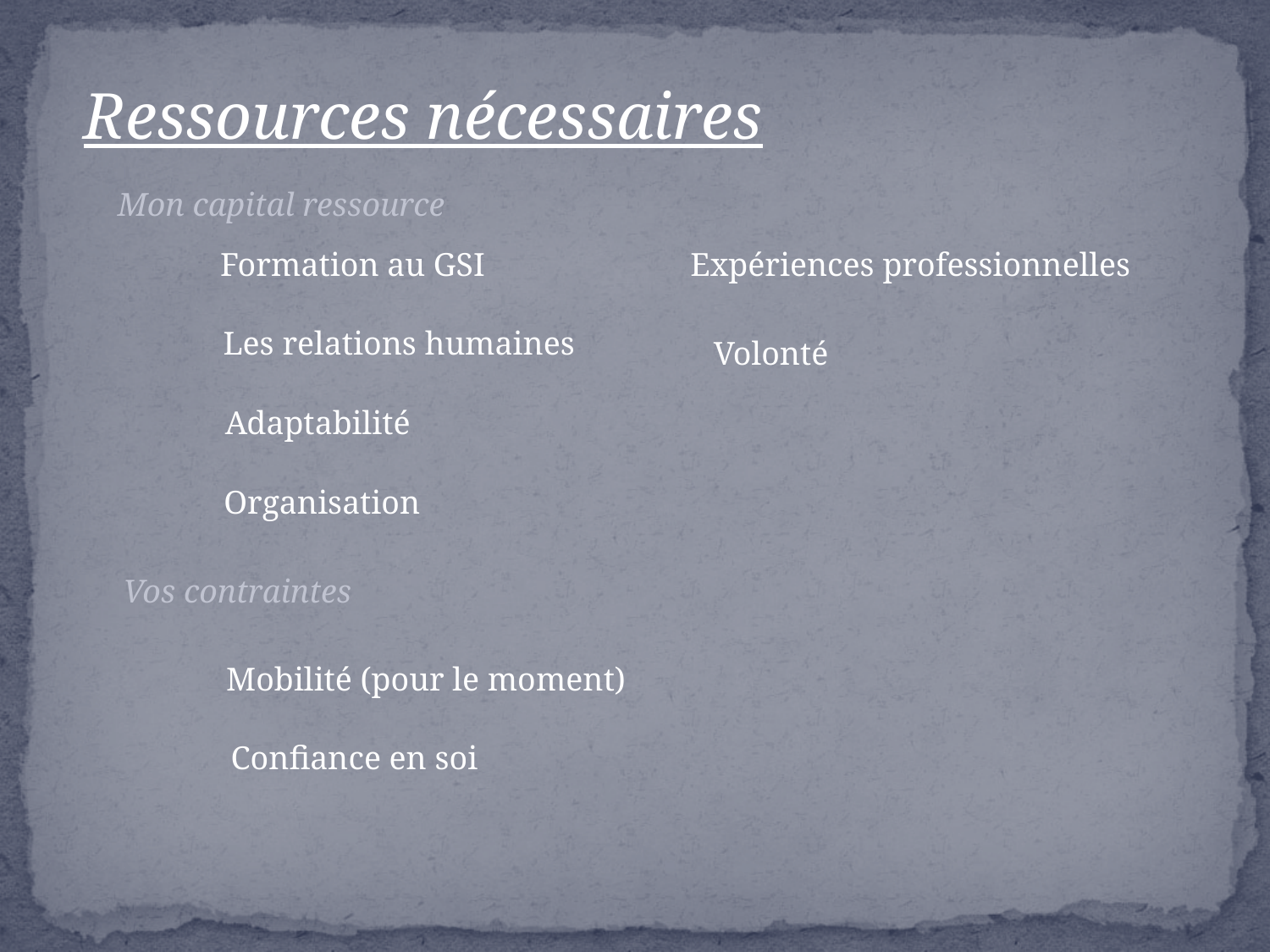

Ressources nécessaires
Mon capital ressource
Formation au GSI
Expériences professionnelles
Les relations humaines
Volonté
Adaptabilité
Organisation
Vos contraintes
Mobilité (pour le moment)
Confiance en soi